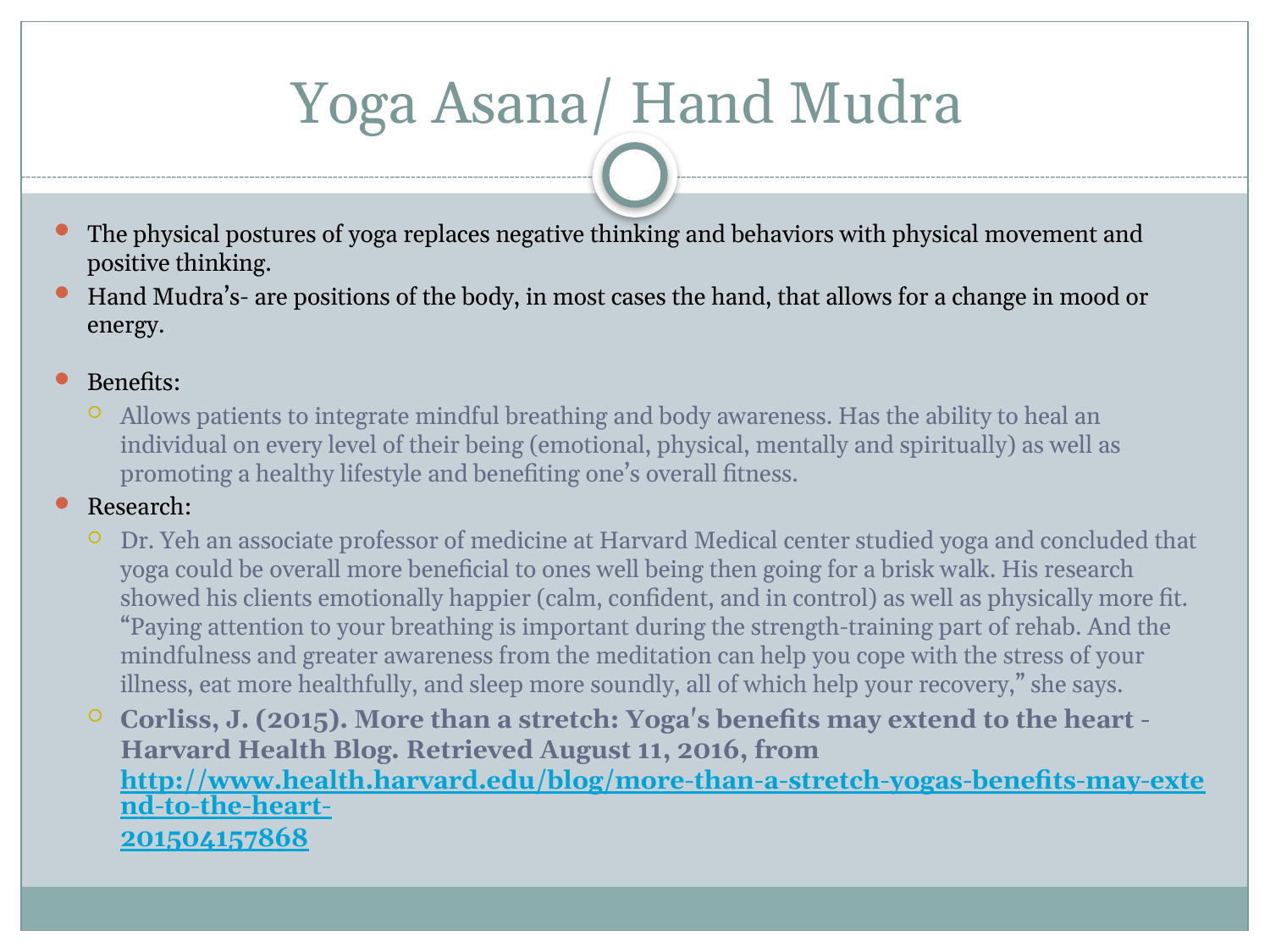

# Yoga Asana/ Hand Mudra
The physical postures of yoga replaces negative thinking and behaviors with physical movement and positive thinking.
Hand Mudra’s- are positions of the body, in most cases the hand, that allows for a change in mood or energy.

Benefits:
Allows patients to integrate mindful breathing and body awareness. Has the ability to heal an individual on every level of their being (emotional, physical, mentally and spiritually) as well as promoting a healthy lifestyle and benefiting one’s overall fitness.
Research:
Dr. Yeh an associate professor of medicine at Harvard Medical center studied yoga and concluded that yoga could be overall more beneficial to ones well being then going for a brisk walk. His research showed his clients emotionally happier (calm, confident, and in control) as well as physically more fit. “Paying attention to your breathing is important during the strength-training part of rehab. And the mindfulness and greater awareness from the meditation can help you cope with the stress of your illness, eat more healthfully, and sleep more soundly, all of which help your recovery,” she says.
Corliss, J. (2015). More than a stretch: Yoga's benefits may extend to the heart - Harvard Health Blog. Retrieved August 11, 2016, from http://www.health.harvard.edu/blog/more-than-a-stretch-yogas-benefits-may-extend-to-the-heart-201504157868